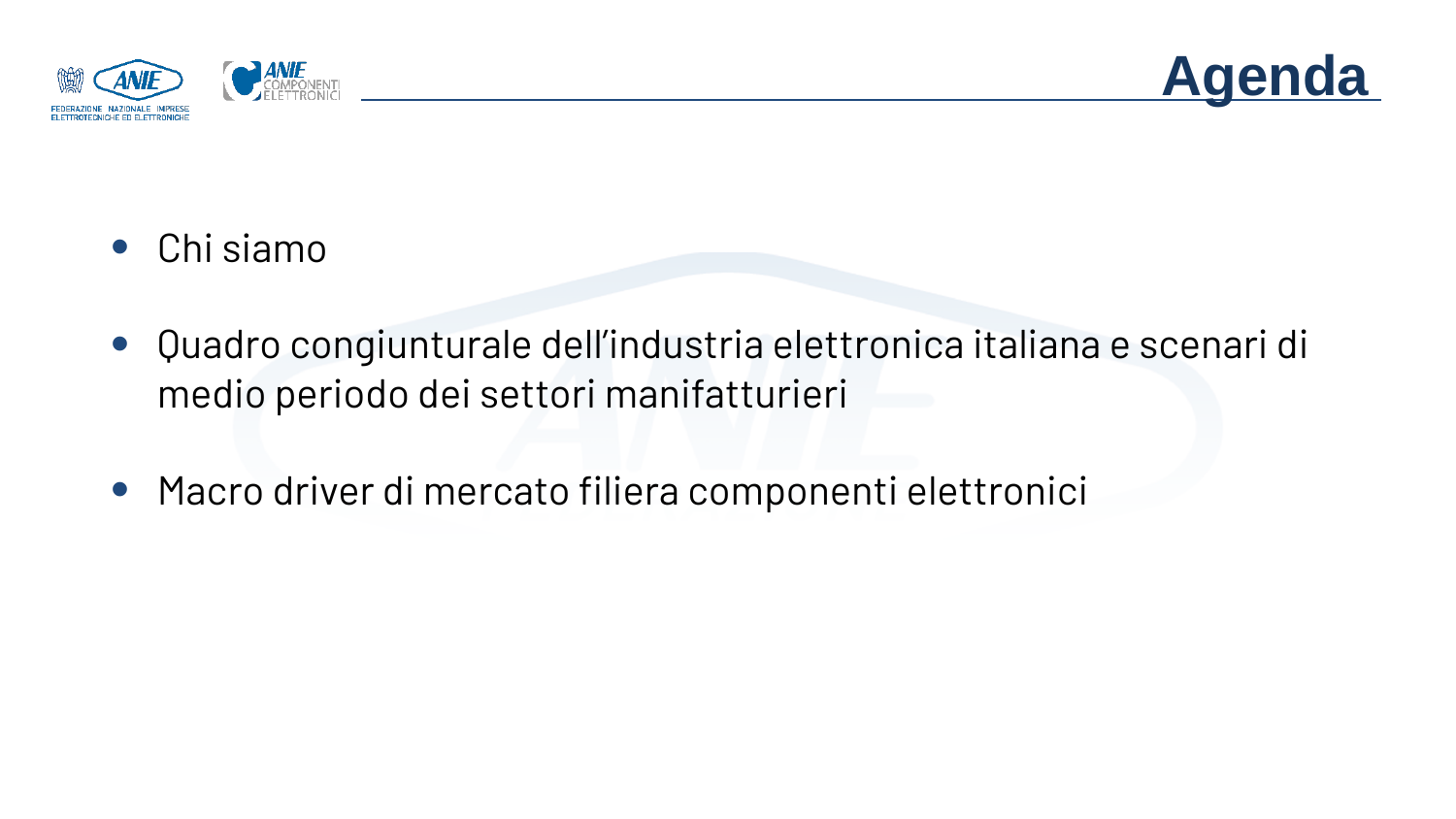

Agenda
Chi siamo

Quadro congiunturale dell’industria elettronica italiana e scenari di medio periodo dei settori manifatturieri

Macro driver di mercato filiera componenti elettronici